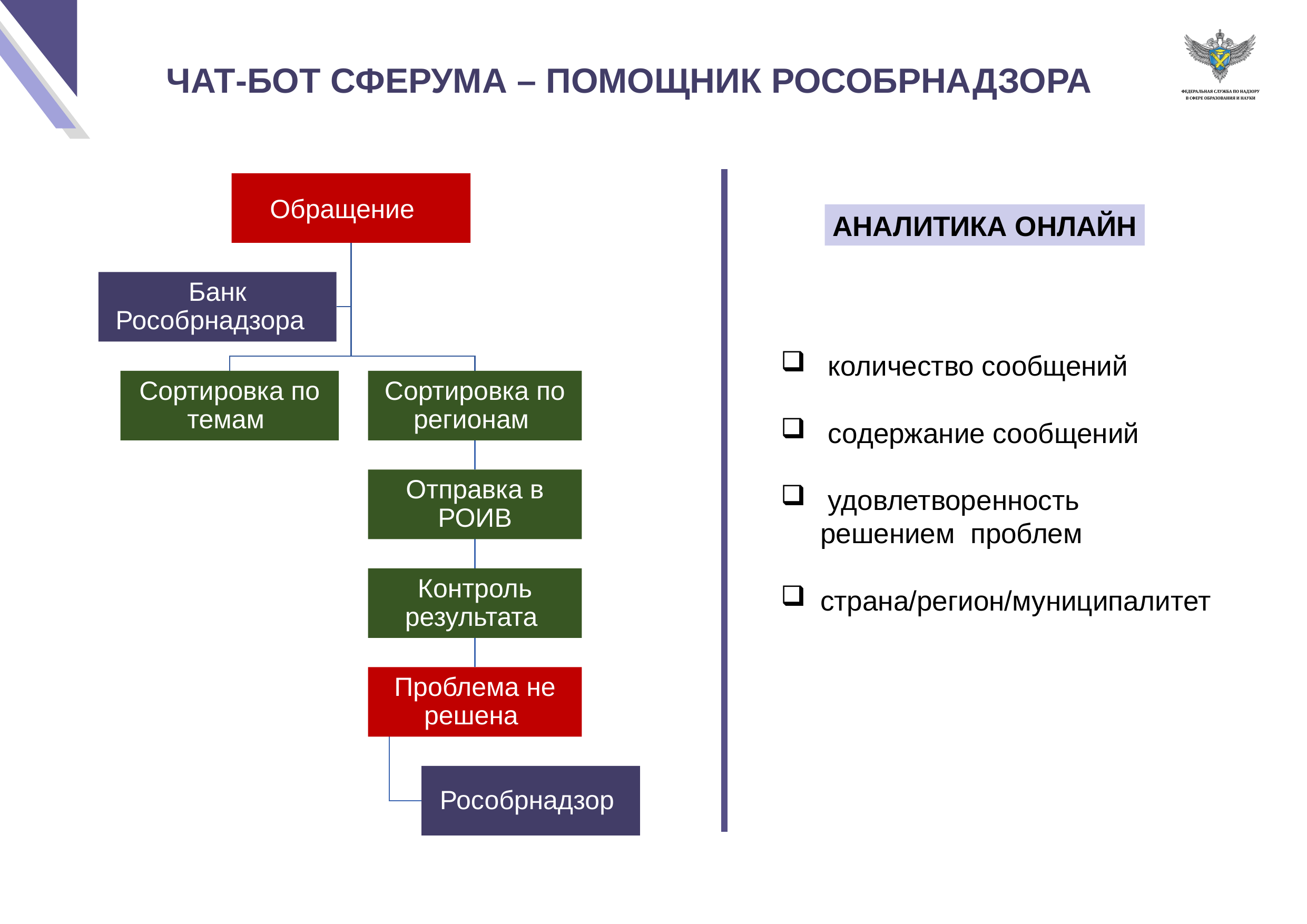

ЧАТ-БОТ СФЕРУМА – ПОМОЩНИК РОСОБРНАДЗОРА
Обращение
Сортировка по темам
Сортировка по регионам
Отправка в РОИВ
Контроль результата
Проблема не решена
Рособрнадзор
Банк Рособрнадзора
АНАЛИТИКА ОНЛАЙН
 количество сообщений

 содержание сообщений

 удовлетворенность    решением  проблем

страна/регион/муниципалитет